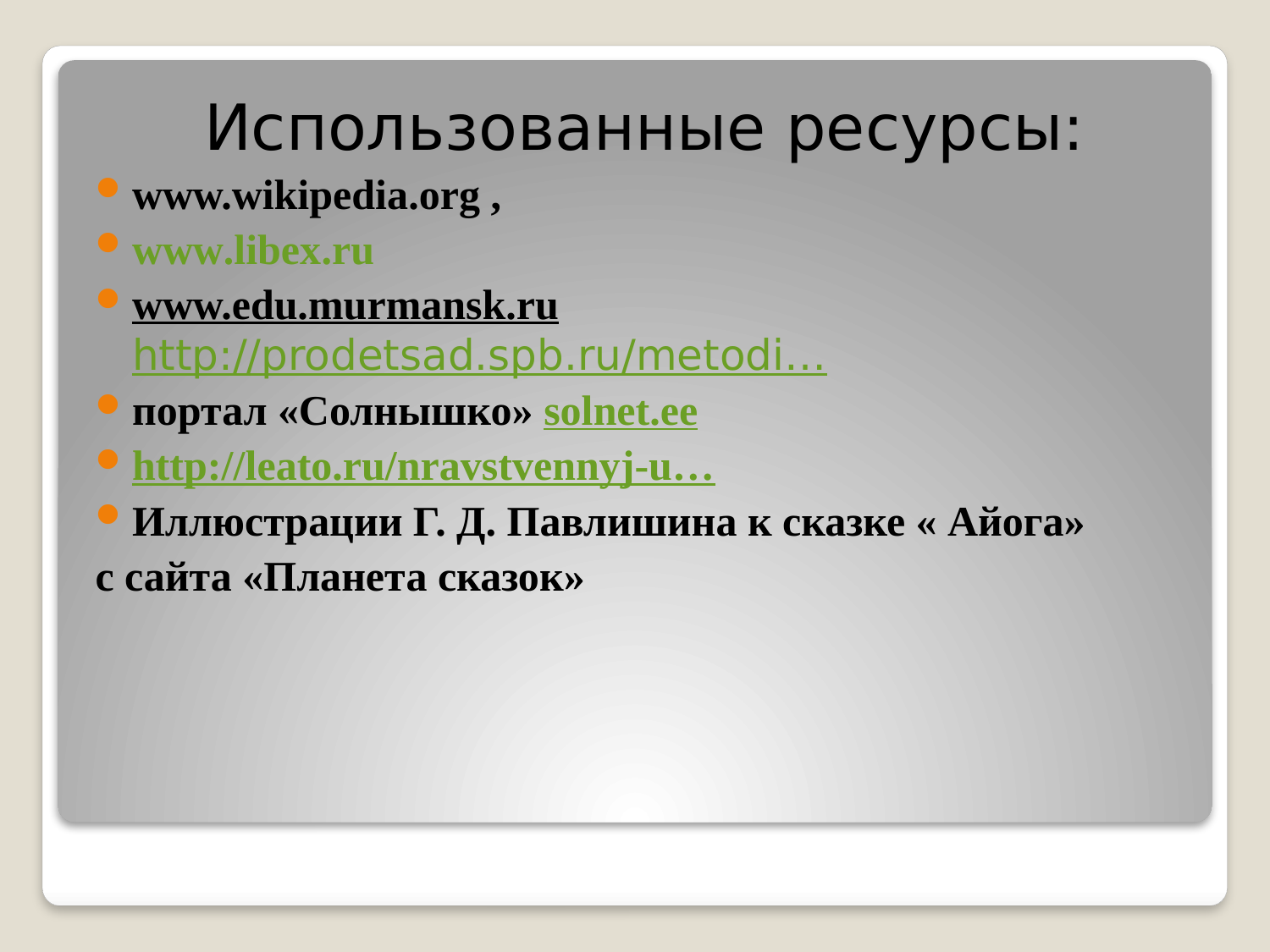

Использованные ресурсы:
www.wikipedia.org ,
www.libex.ru
www.edu.murmansk.ru
http://prodetsad.spb.ru/metodi…
портал «Солнышко» solnet.ee
http://leato.ru/nravstvennyj-u…
Иллюстрации Г. Д. Павлишина к сказке « Айога»
с сайта «Планета сказок»
#